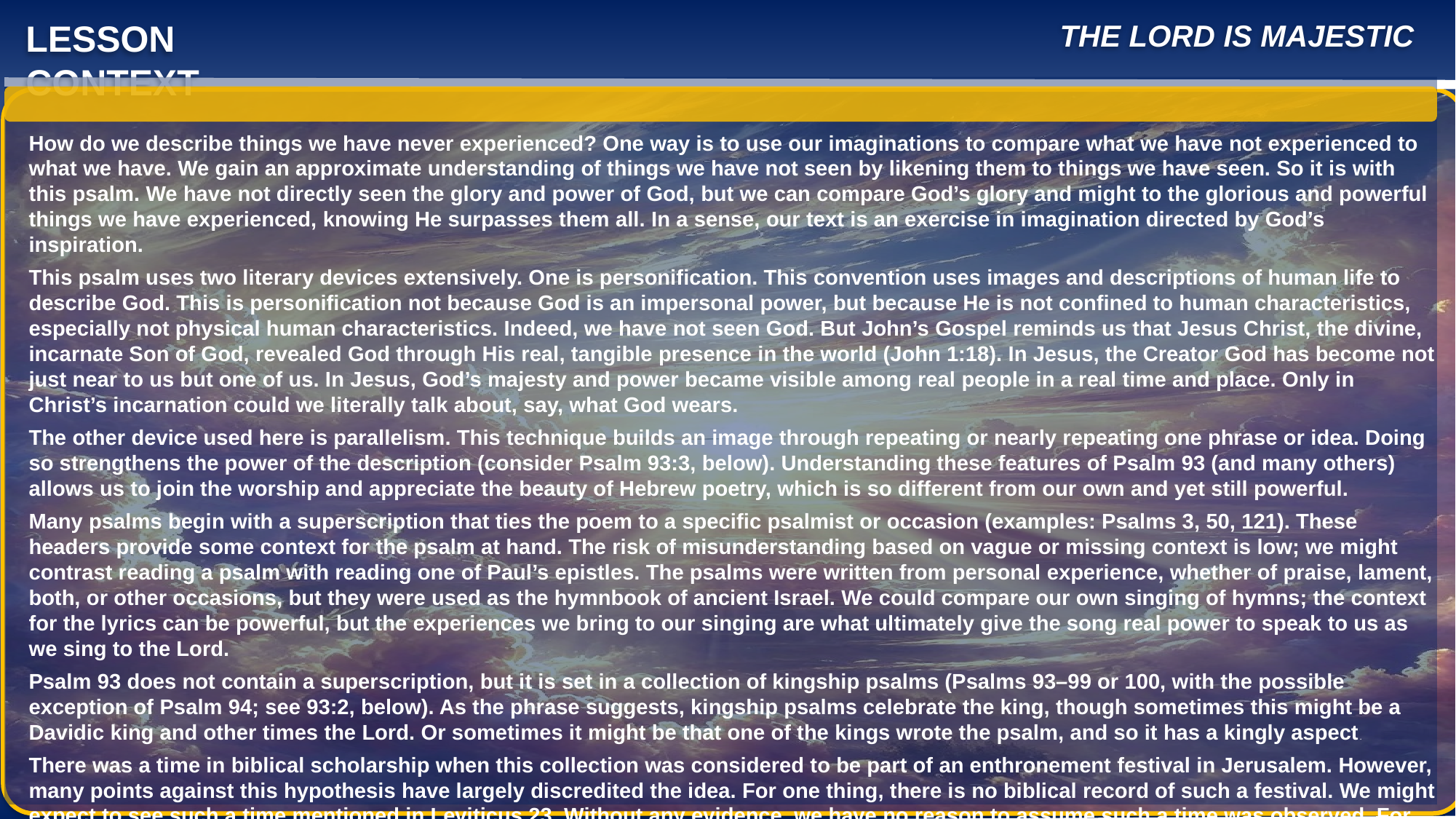

The Lord Is Majestic
LESSON CONTEXT

How do we describe things we have never experienced? One way is to use our imaginations to compare what we have not experienced to what we have. We gain an approximate understanding of things we have not seen by likening them to things we have seen. So it is with this psalm. We have not directly seen the glory and power of God, but we can compare God’s glory and might to the glorious and powerful things we have experienced, knowing He surpasses them all. In a sense, our text is an exercise in imagination directed by God’s inspiration.

This psalm uses two literary devices extensively. One is personification. This convention uses images and descriptions of human life to describe God. This is personification not because God is an impersonal power, but because He is not confined to human characteristics, especially not physical human characteristics. Indeed, we have not seen God. But John’s Gospel reminds us that Jesus Christ, the divine, incarnate Son of God, revealed God through His real, tangible presence in the world (John 1:18). In Jesus, the Creator God has become not just near to us but one of us. In Jesus, God’s majesty and power became visible among real people in a real time and place. Only in Christ’s incarnation could we literally talk about, say, what God wears.

The other device used here is parallelism. This technique builds an image through repeating or nearly repeating one phrase or idea. Doing so strengthens the power of the description (consider Psalm 93:3, below). Understanding these features of Psalm 93 (and many others) allows us to join the worship and appreciate the beauty of Hebrew poetry, which is so different from our own and yet still powerful.

Many psalms begin with a superscription that ties the poem to a specific psalmist or occasion (examples: Psalms 3, 50, 121). These headers provide some context for the psalm at hand. The risk of misunderstanding based on vague or missing context is low; we might contrast reading a psalm with reading one of Paul’s epistles. The psalms were written from personal experience, whether of praise, lament, both, or other occasions, but they were used as the hymnbook of ancient Israel. We could compare our own singing of hymns; the context for the lyrics can be powerful, but the experiences we bring to our singing are what ultimately give the song real power to speak to us as we sing to the Lord.

Psalm 93 does not contain a superscription, but it is set in a collection of kingship psalms (Psalms 93–99 or 100, with the possible exception of Psalm 94; see 93:2, below). As the phrase suggests, kingship psalms celebrate the king, though sometimes this might be a Davidic king and other times the Lord. Or sometimes it might be that one of the kings wrote the psalm, and so it has a kingly aspect.

There was a time in biblical scholarship when this collection was considered to be part of an enthronement festival in Jerusalem. However, many points against this hypothesis have largely discredited the idea. For one thing, there is no biblical record of such a festival. We might expect to see such a time mentioned in Leviticus 23. Without any evidence, we have no reason to assume such a time was observed. For another, enthronement festivals in other ancient Near Eastern cultures suggested a beginning or renewal of a god’s reign (compare Psalm 93:2, below). The Babylonian god Marduk was enthroned every year, for instance. God had no need of such a ceremony to renew His reign.